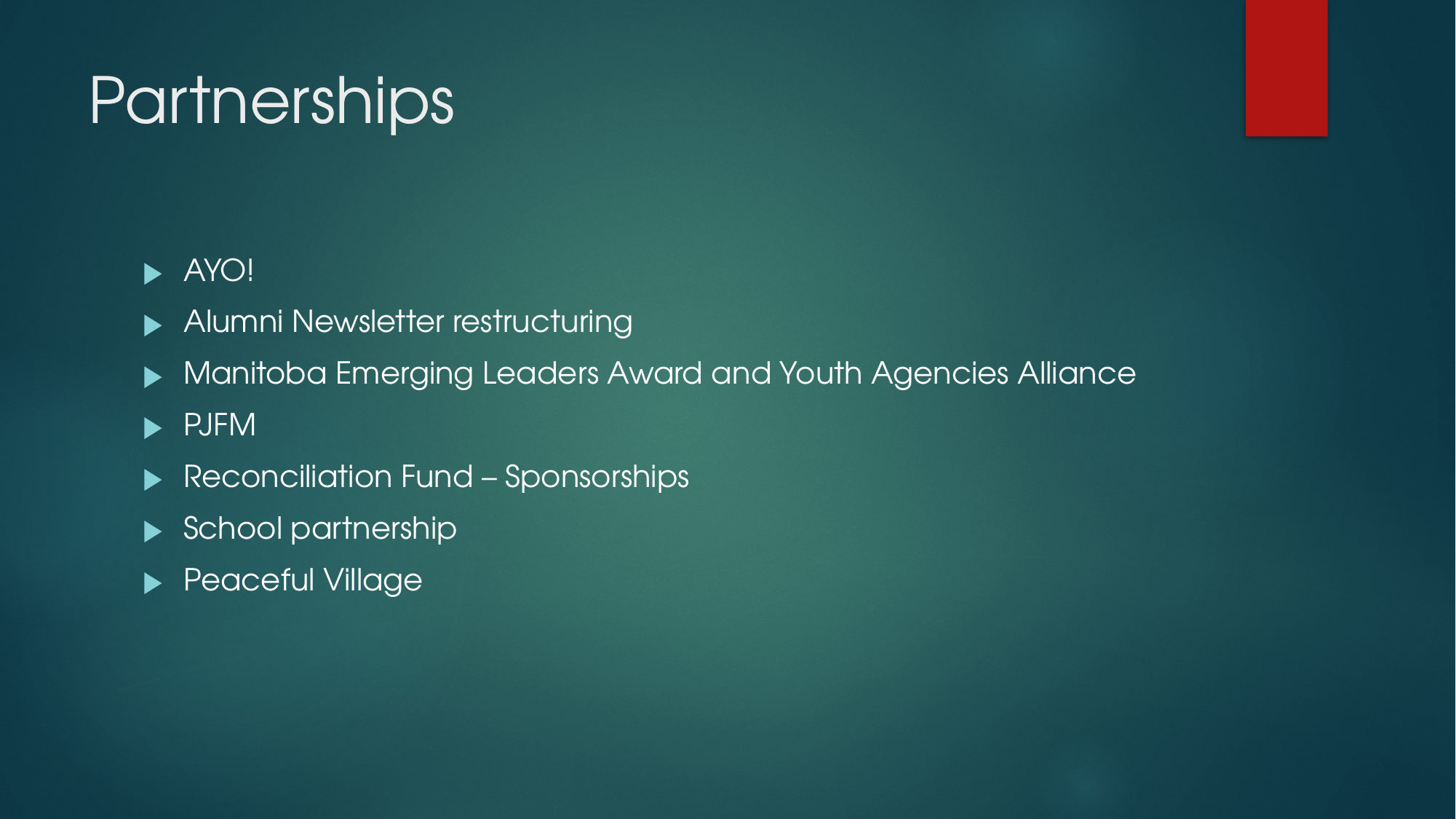

# Partnerships
AYO!
Alumni Newsletter restructuring
Manitoba Emerging Leaders Award and Youth Agencies Alliance
PJFM
Reconciliation Fund – Sponsorships
School partnership
Peaceful Village